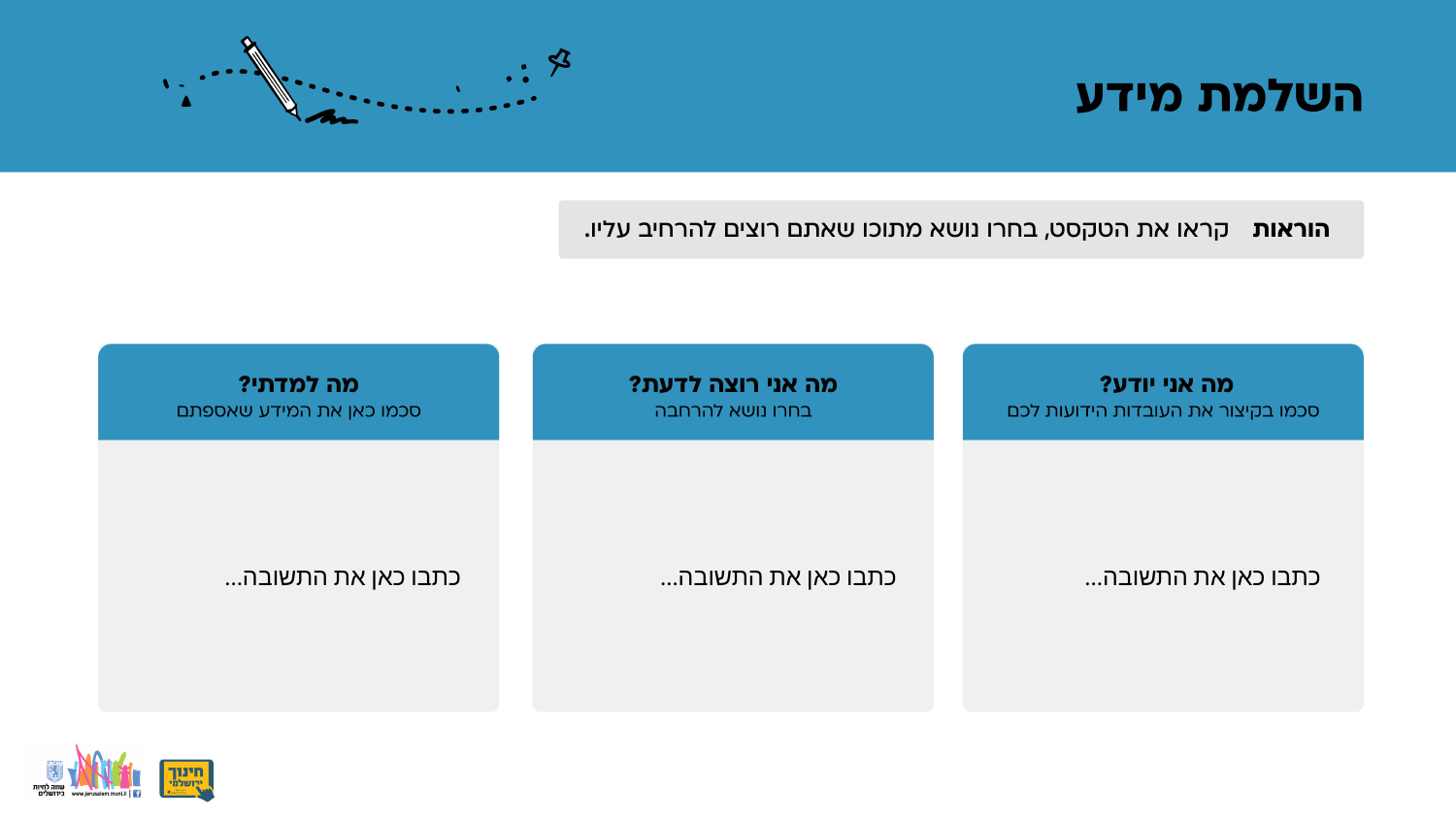

כתבו כאן את התשובה...
כתבו כאן את התשובה...
כתבו כאן את התשובה...